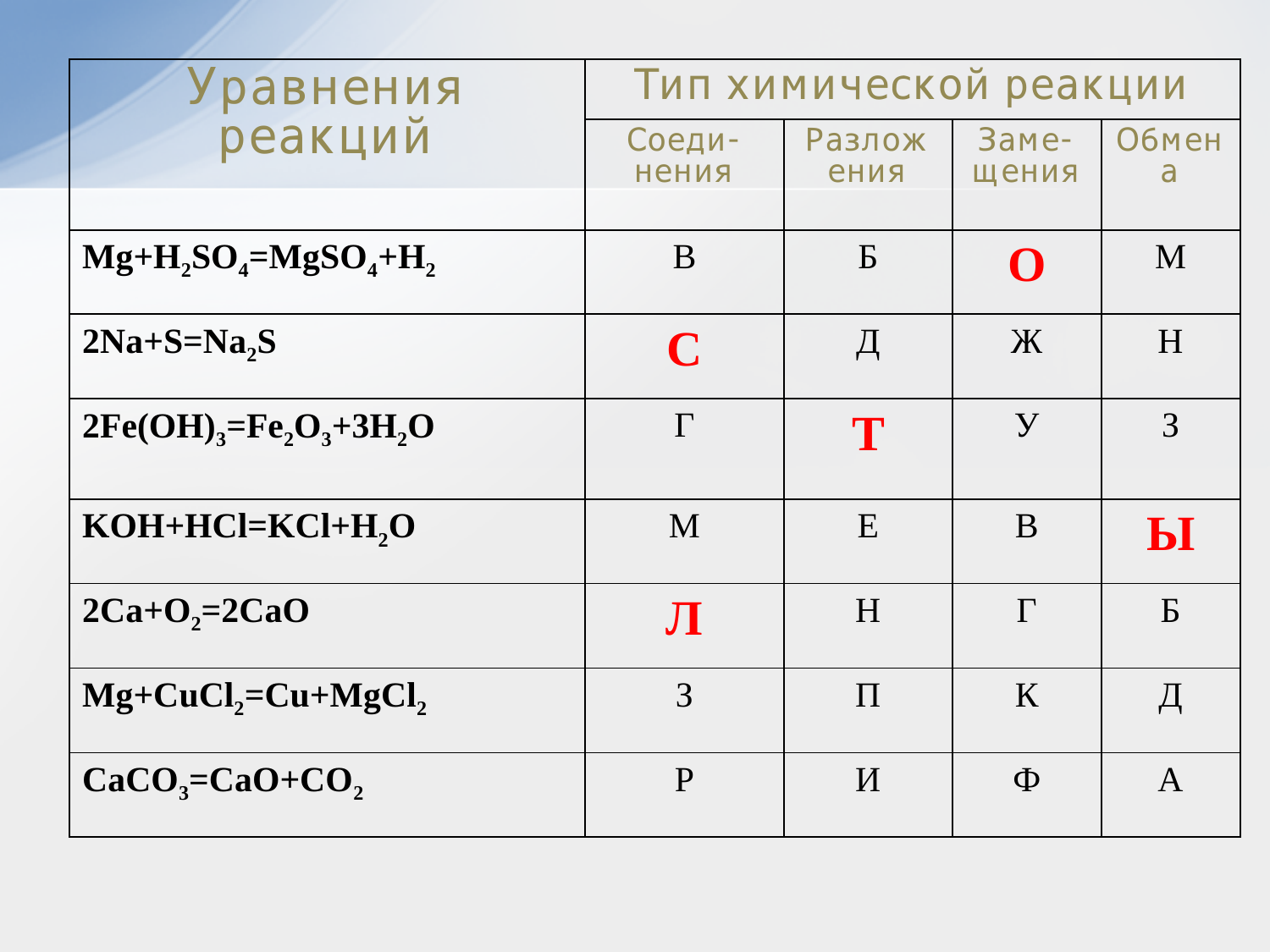

| Уравнения реакций | Тип химической реакции |  |  |  |
| --- | --- | --- | --- | --- |
|  | Соеди-нения | Разложения | Заме-щения | Обмена |
| Mg+H2SO4=MgSO4+H2 | В | Б | О | М |
| 2Na+S=Na2S | С | Д | Ж | Н |
| 2Fe(OH)3=Fe2O3+3H2O | Г | Т | У | З |
| KOH+HCl=KCl+H2O | М | Е | В | Ы |
| 2Сa+O2=2CaO | Л | Н | Г | Б |
| Mg+CuCl2=Cu+MgCl2 | З | П | К | Д |
| CaCO3=CaO+CO2 | Р | И | Ф | А |